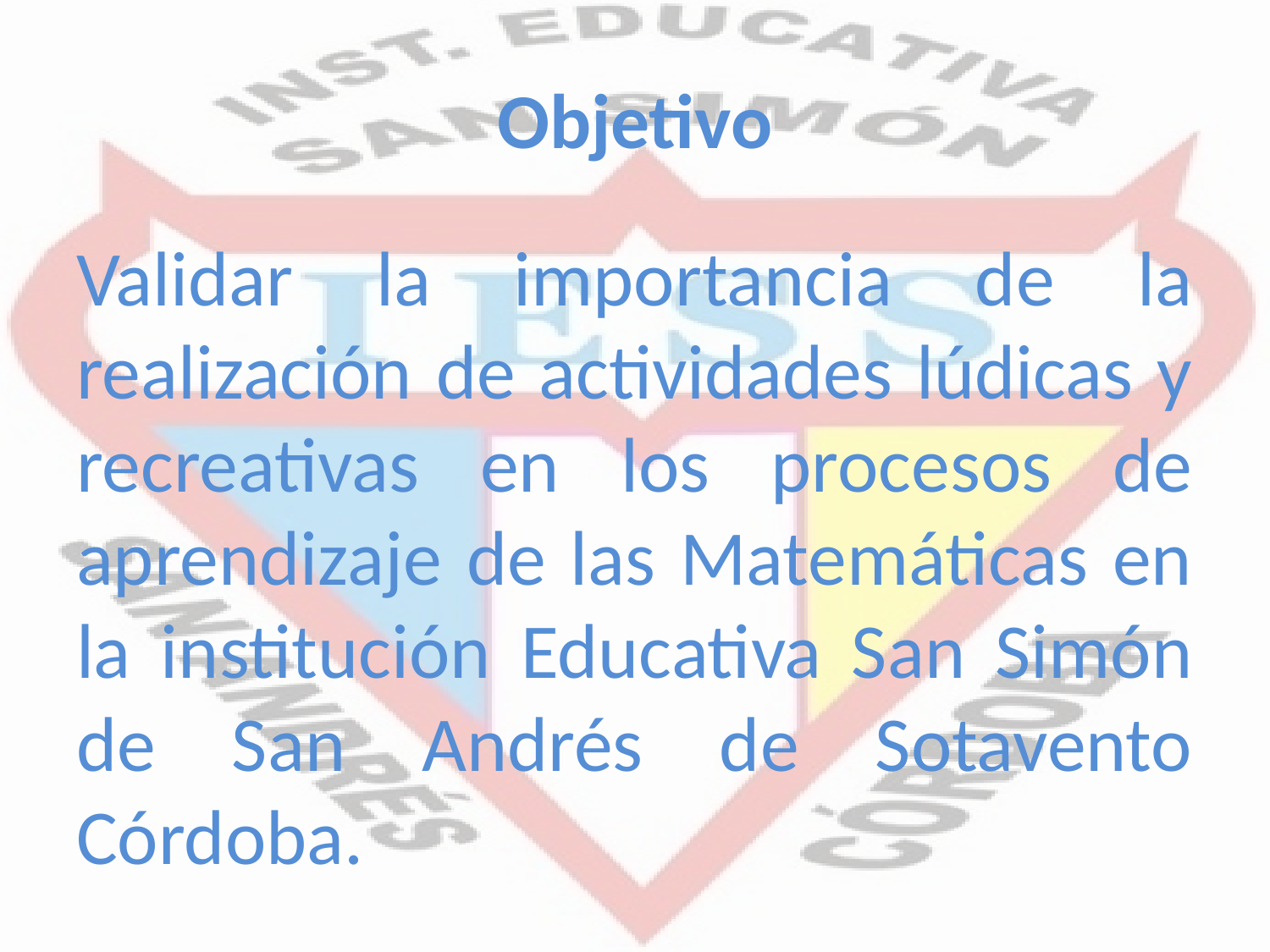

# Objetivo
Validar la importancia de la realización de actividades lúdicas y recreativas en los procesos de aprendizaje de las Matemáticas en la institución Educativa San Simón de San Andrés de Sotavento Córdoba.